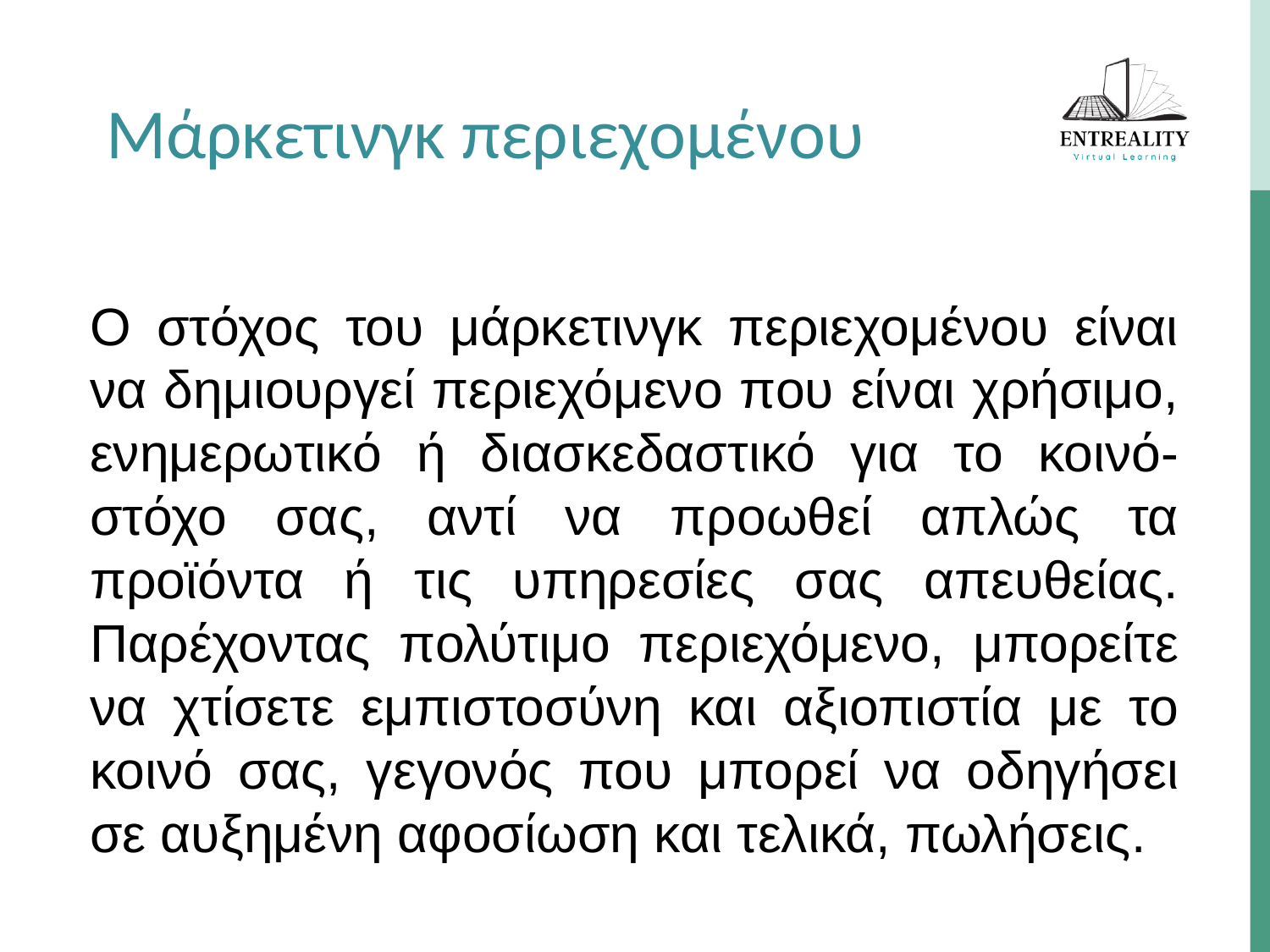

Μάρκετινγκ περιεχομένου

Ο στόχος του μάρκετινγκ περιεχομένου είναι να δημιουργεί περιεχόμενο που είναι χρήσιμο, ενημερωτικό ή διασκεδαστικό για το κοινό-στόχο σας, αντί να προωθεί απλώς τα προϊόντα ή τις υπηρεσίες σας απευθείας. Παρέχοντας πολύτιμο περιεχόμενο, μπορείτε να χτίσετε εμπιστοσύνη και αξιοπιστία με το κοινό σας, γεγονός που μπορεί να οδηγήσει σε αυξημένη αφοσίωση και τελικά, πωλήσεις.